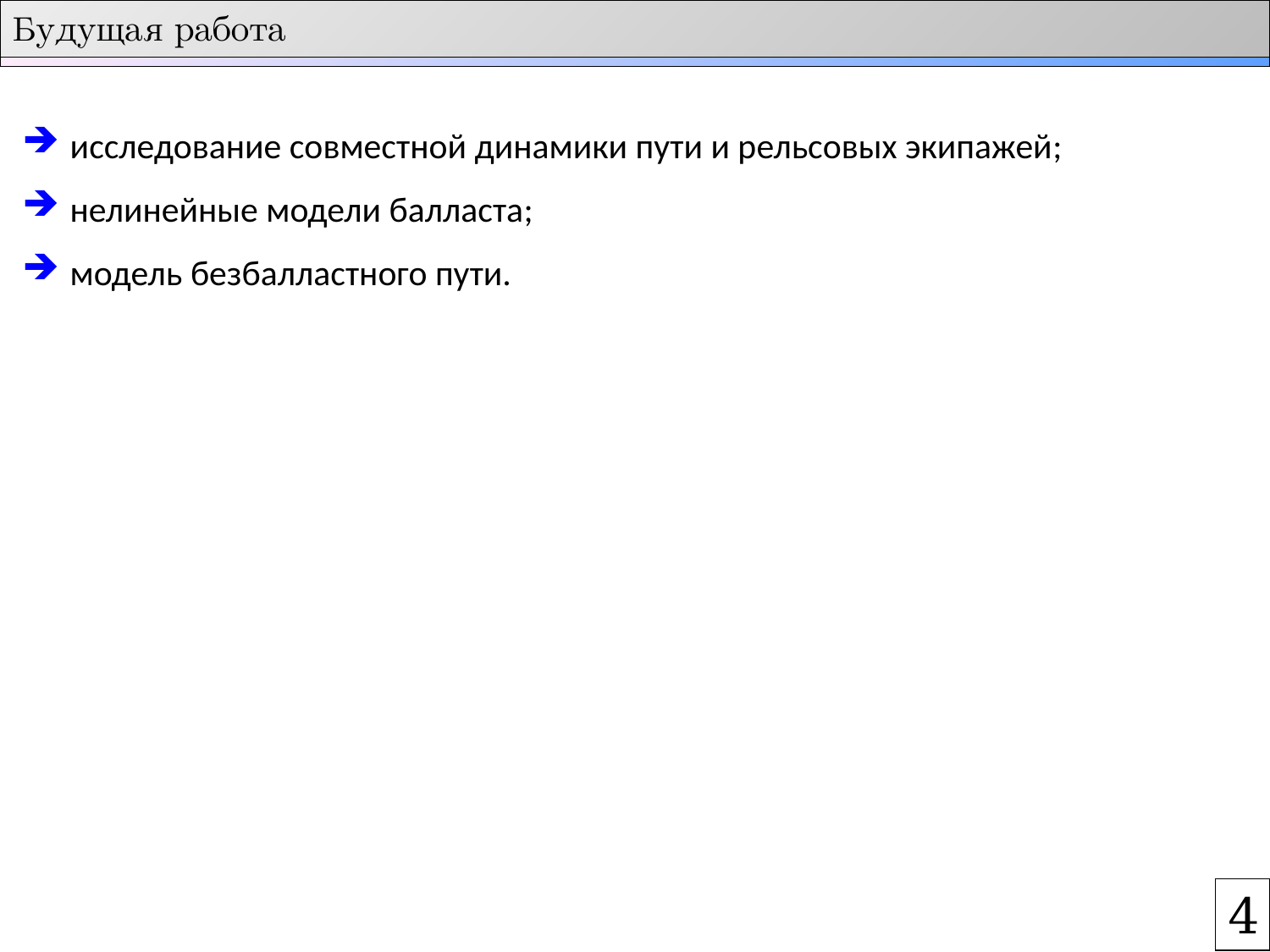

Будущая работа

исследование совместной динамики пути и рельсовых экипажей;
нелинейные модели балласта;
модель безбалластного пути.
4